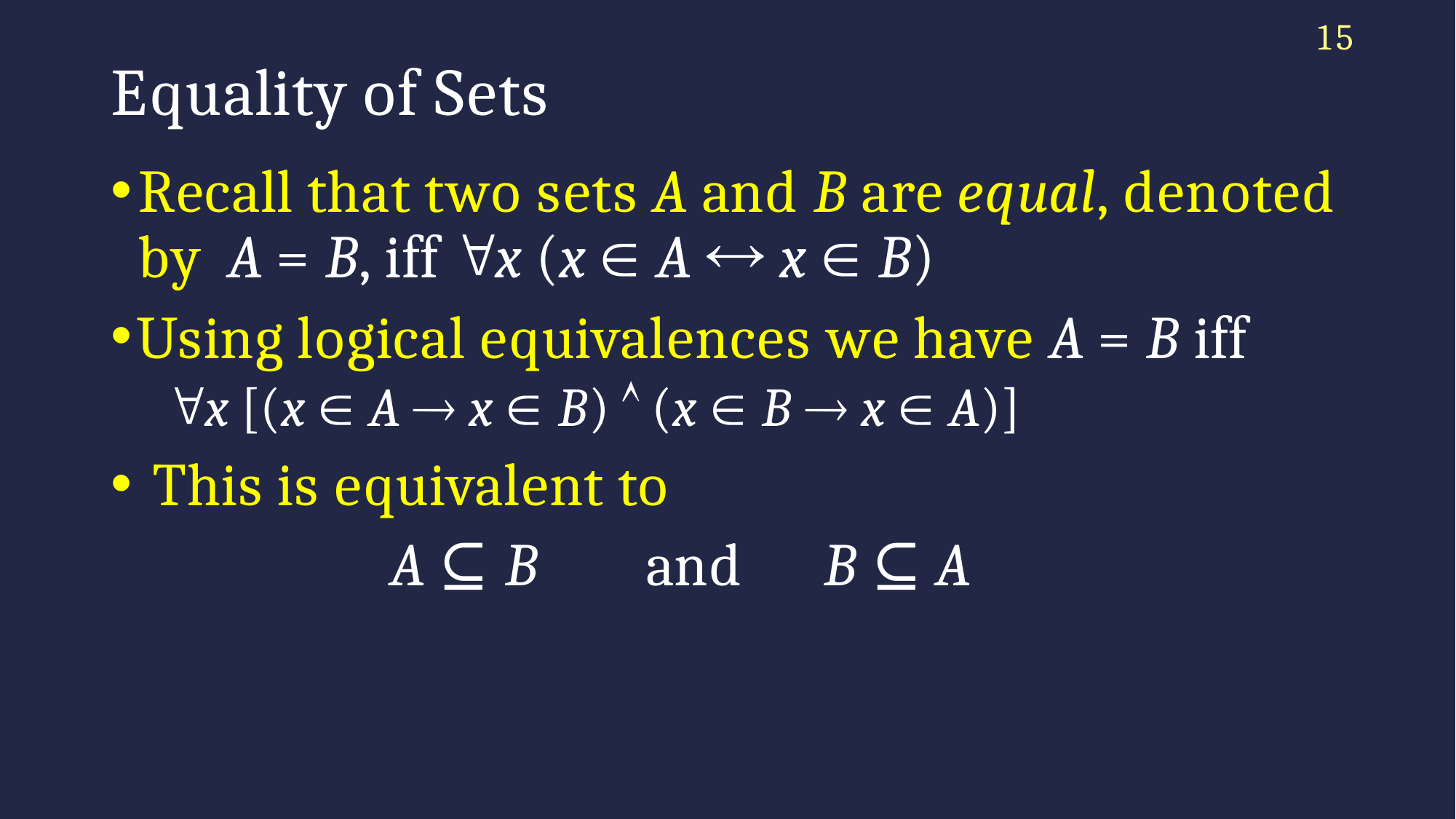

15
# Equality of Sets
Recall that two sets A and B are equal, denoted by  A = B, iff ∀x (x ∈ A ↔ x ∈ B)
Using logical equivalences we have A = B iff
∀x [(x ∈ A → x ∈ B) ∧ (x ∈ B → x ∈ A)]
 This is equivalent to
                     A ⊆ B        and      B ⊆ A